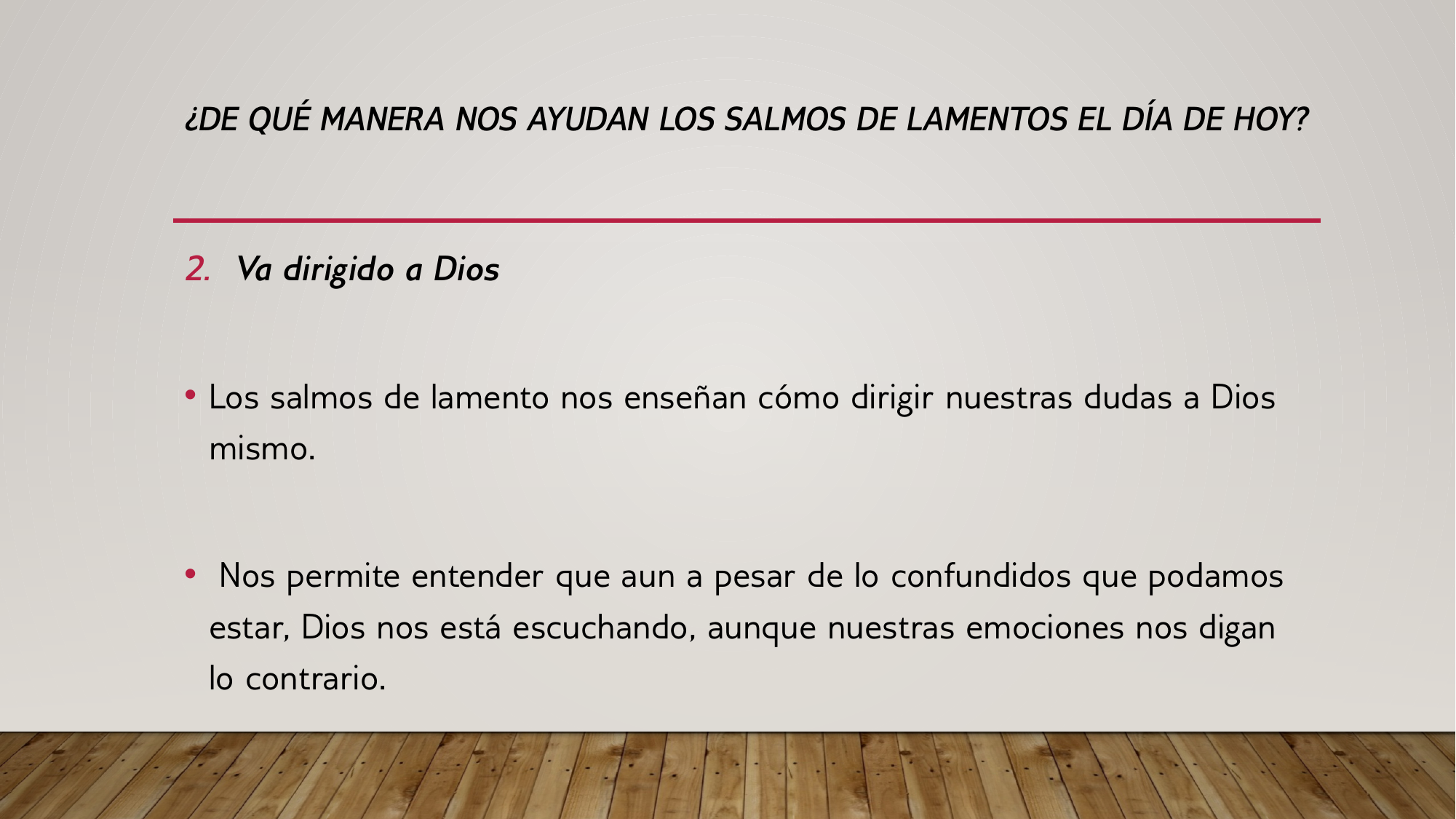

# ¿De qué manera nos ayudan los salmos de lamentos el día de hoy?
Va dirigido a Dios

Los salmos de lamento nos enseñan cómo dirigir nuestras dudas a Dios mismo.

 Nos permite entender que aun a pesar de lo confundidos que podamos estar, Dios nos está escuchando, aunque nuestras emociones nos digan lo contrario.